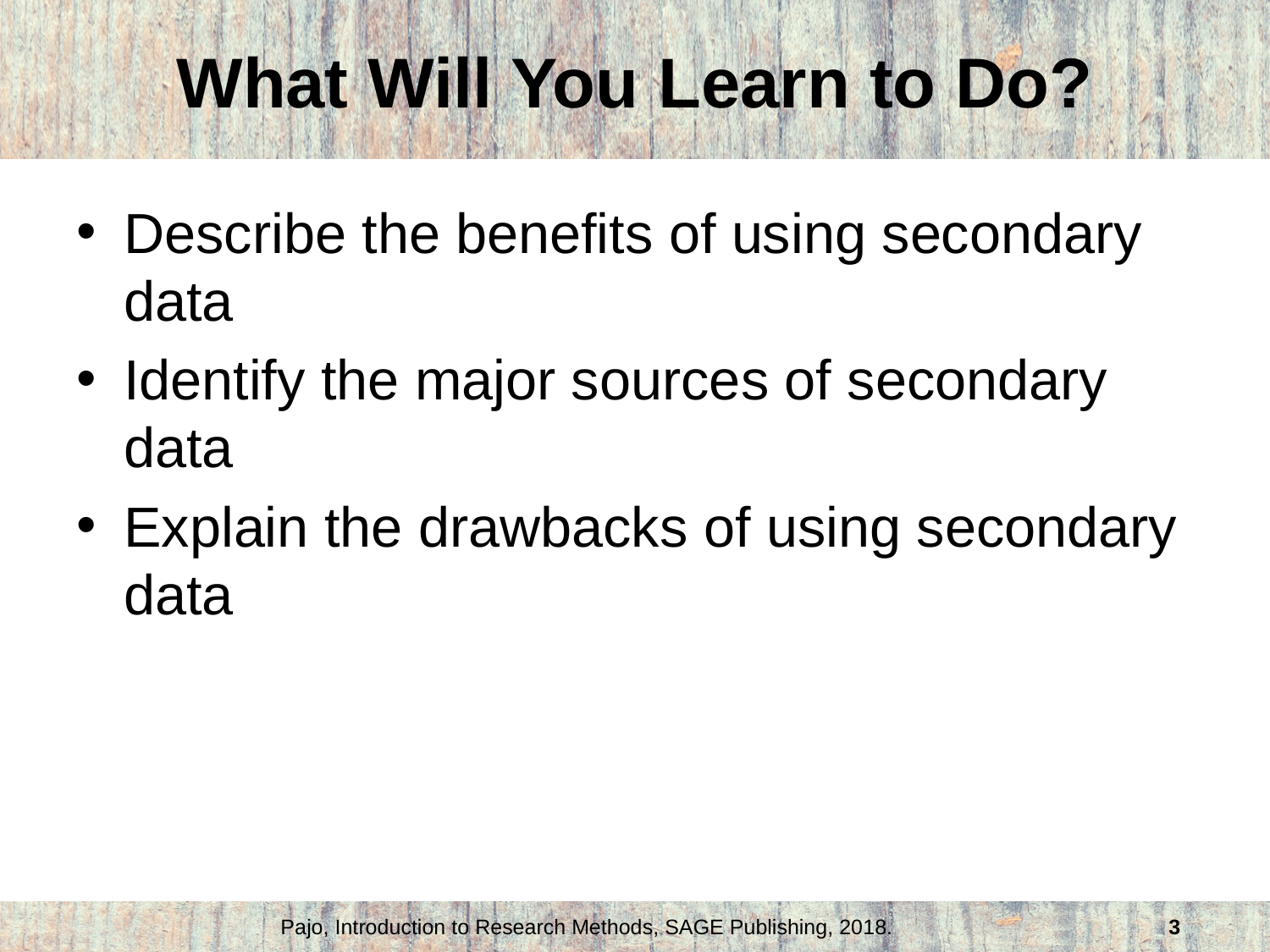

# What Will You Learn to Do?
Describe the benefits of using secondary data
Identify the major sources of secondary data
Explain the drawbacks of using secondary data
Pajo, Introduction to Research Methods, SAGE Publishing, 2018.
3